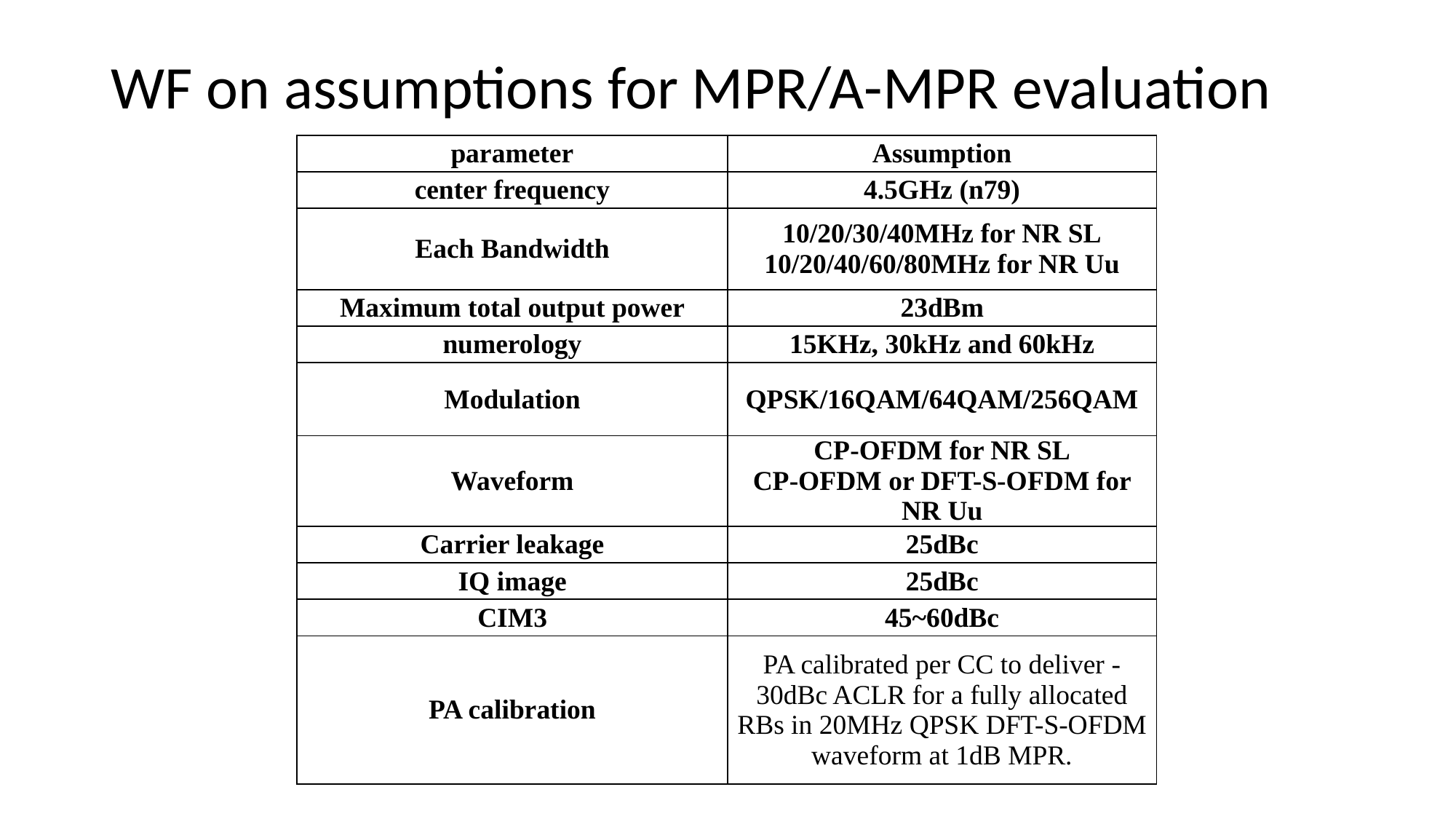

# WF on assumptions for MPR/A-MPR evaluation
| parameter | Assumption |
| --- | --- |
| center frequency | 4.5GHz (n79) |
| Each Bandwidth | 10/20/30/40MHz for NR SL 10/20/40/60/80MHz for NR Uu |
| Maximum total output power | 23dBm |
| numerology | 15KHz, 30kHz and 60kHz |
| Modulation | QPSK/16QAM/64QAM/256QAM |
| Waveform | CP-OFDM for NR SL CP-OFDM or DFT-S-OFDM for NR Uu |
| Carrier leakage | 25dBc |
| IQ image | 25dBc |
| CIM3 | 45~60dBc |
| PA calibration | PA calibrated per CC to deliver -30dBc ACLR for a fully allocated RBs in 20MHz QPSK DFT-S-OFDM waveform at 1dB MPR. |